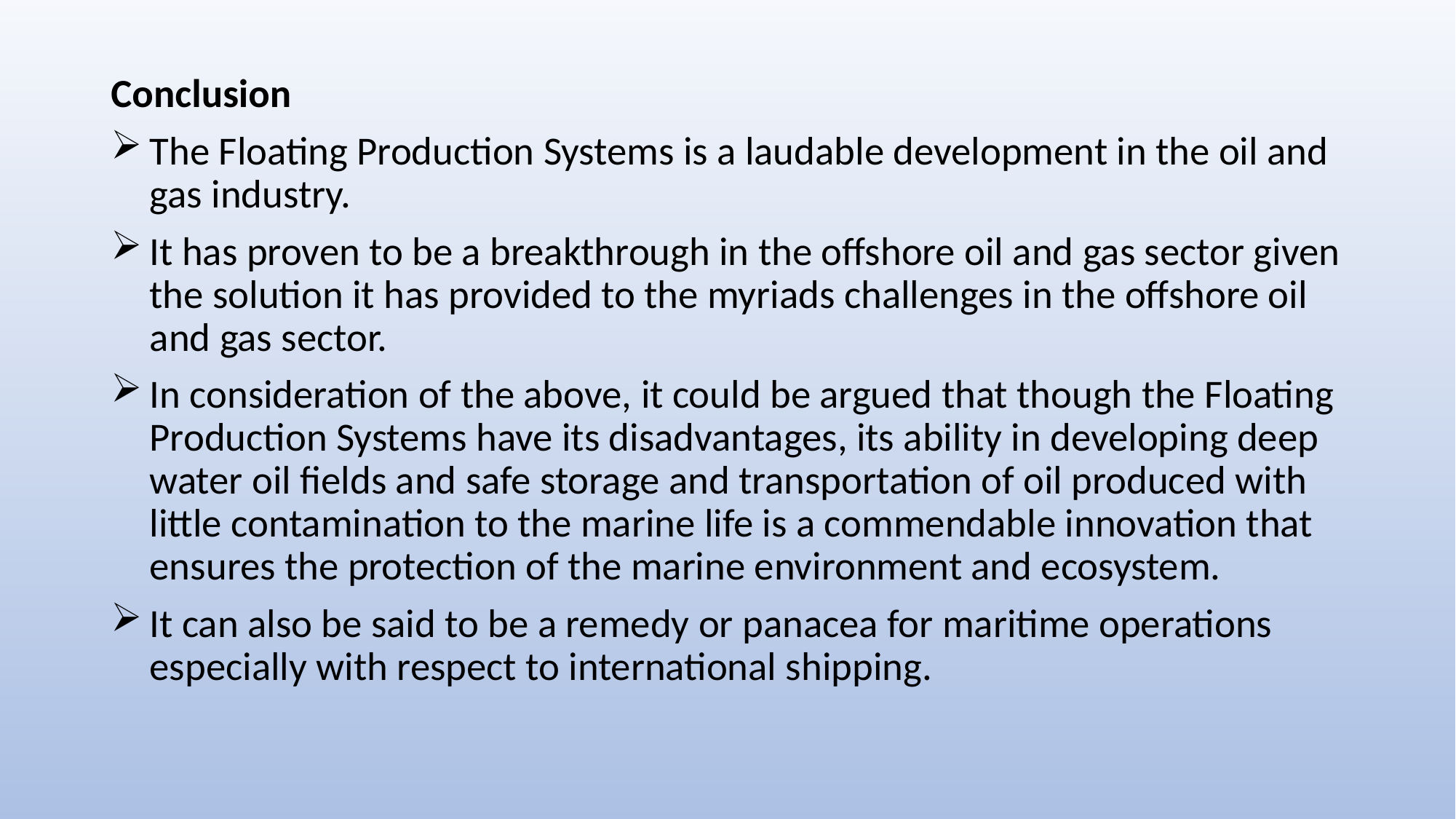

Conclusion
The Floating Production Systems is a laudable development in the oil and gas industry.
It has proven to be a breakthrough in the offshore oil and gas sector given the solution it has provided to the myriads challenges in the offshore oil and gas sector.
In consideration of the above, it could be argued that though the Floating Production Systems have its disadvantages, its ability in developing deep water oil fields and safe storage and transportation of oil produced with little contamination to the marine life is a commendable innovation that ensures the protection of the marine environment and ecosystem.
It can also be said to be a remedy or panacea for maritime operations especially with respect to international shipping.